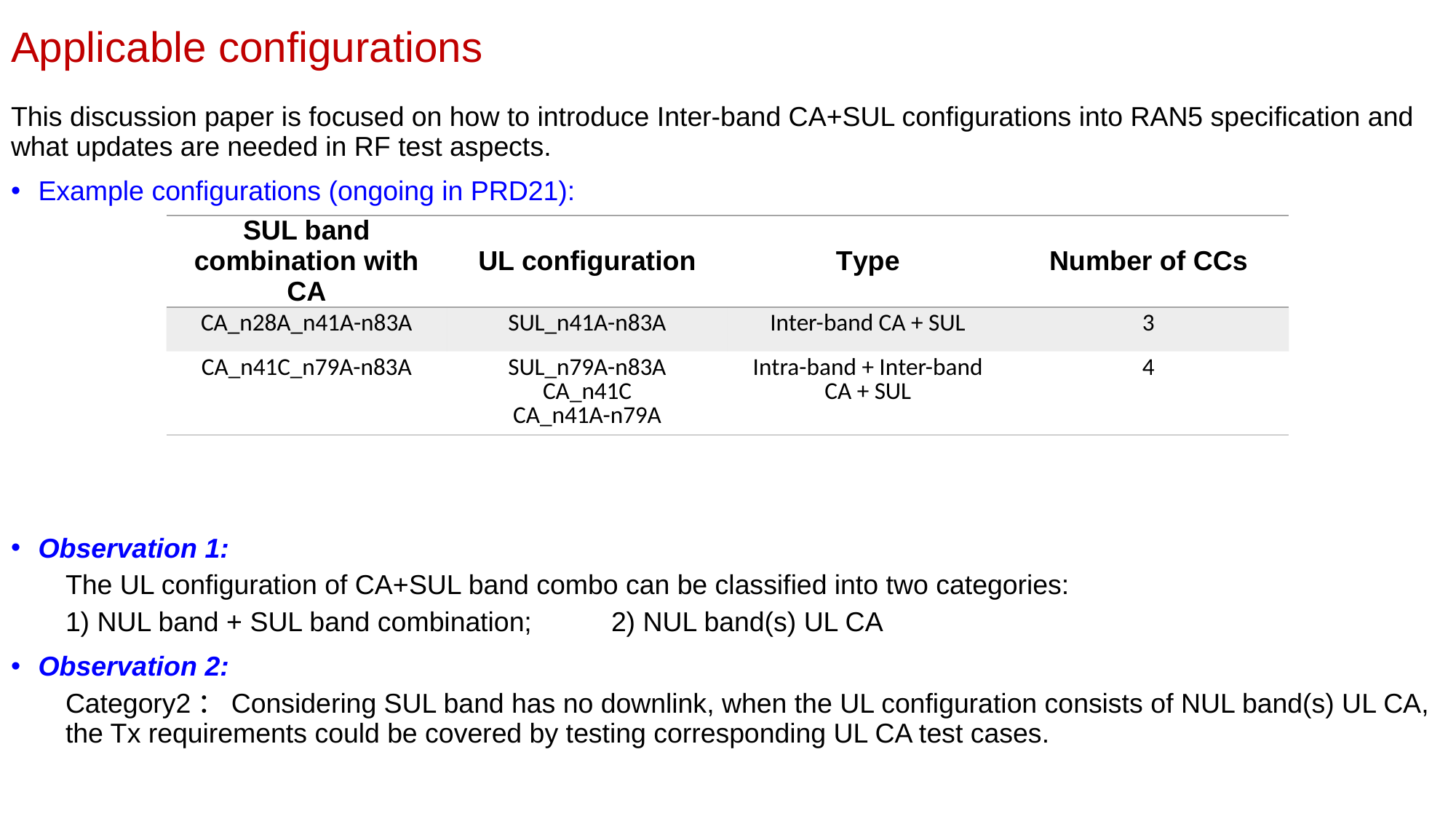

# Applicable configurations
This discussion paper is focused on how to introduce Inter-band CA+SUL configurations into RAN5 specification and what updates are needed in RF test aspects.
Example configurations (ongoing in PRD21):

Observation 1:
The UL configuration of CA+SUL band combo can be classified into two categories:
1) NUL band + SUL band combination; 	2) NUL band(s) UL CA
Observation 2:
Category2：Considering SUL band has no downlink, when the UL configuration consists of NUL band(s) UL CA, the Tx requirements could be covered by testing corresponding UL CA test cases.
| SUL band combination with CA | UL configuration | Type | Number of CCs |
| --- | --- | --- | --- |
| CA\_n28A\_n41A-n83A | SUL\_n41A-n83A | Inter-band CA + SUL | 3 |
| CA\_n41C\_n79A-n83A | SUL\_n79A-n83A CA\_n41C CA\_n41A-n79A | Intra-band + Inter-band CA + SUL | 4 |